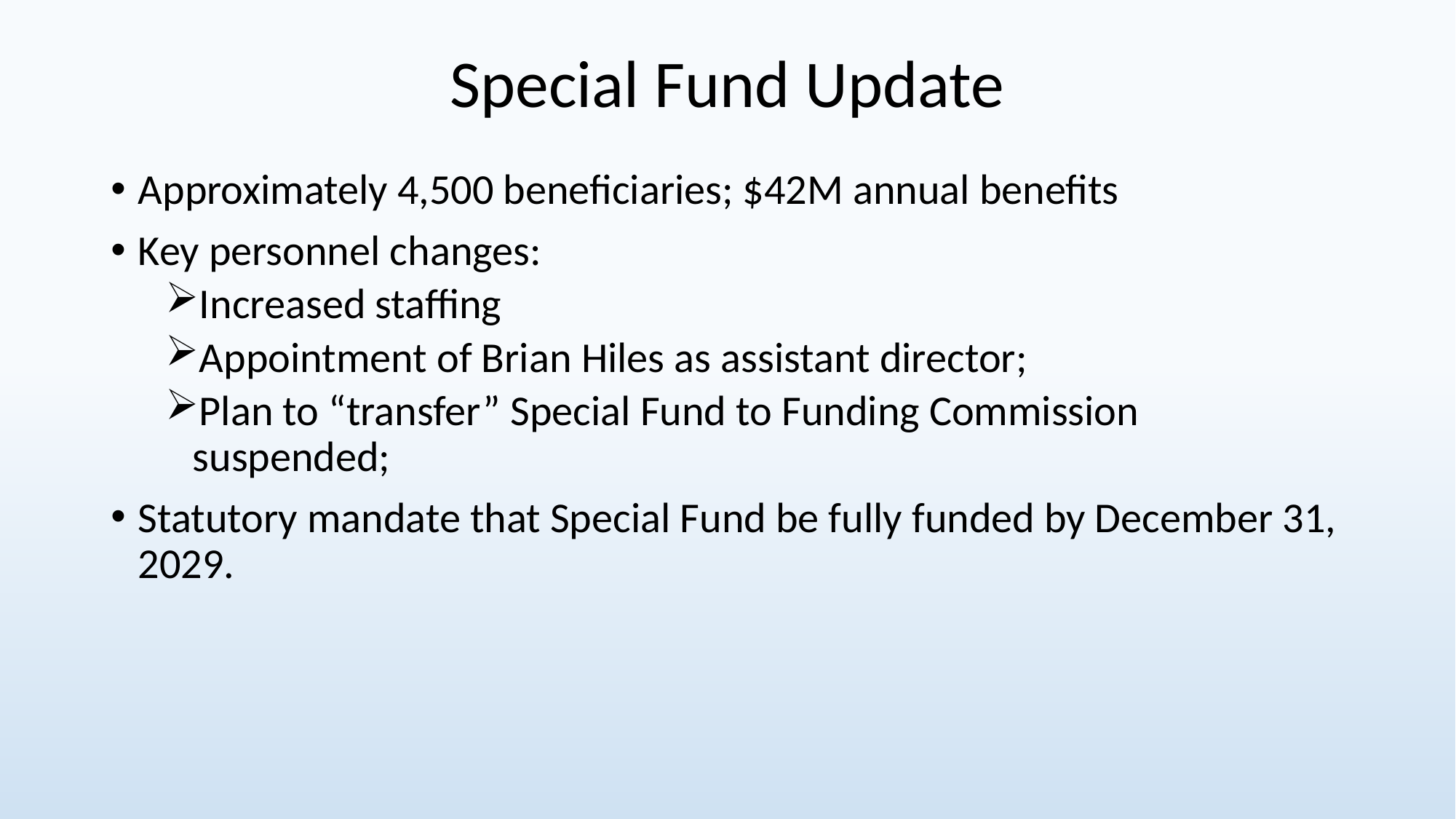

# Special Fund Update
Approximately 4,500 beneficiaries; $42M annual benefits
Key personnel changes:
Increased staffing
Appointment of Brian Hiles as assistant director;
Plan to “transfer” Special Fund to Funding Commission suspended;
Statutory mandate that Special Fund be fully funded by December 31, 2029.